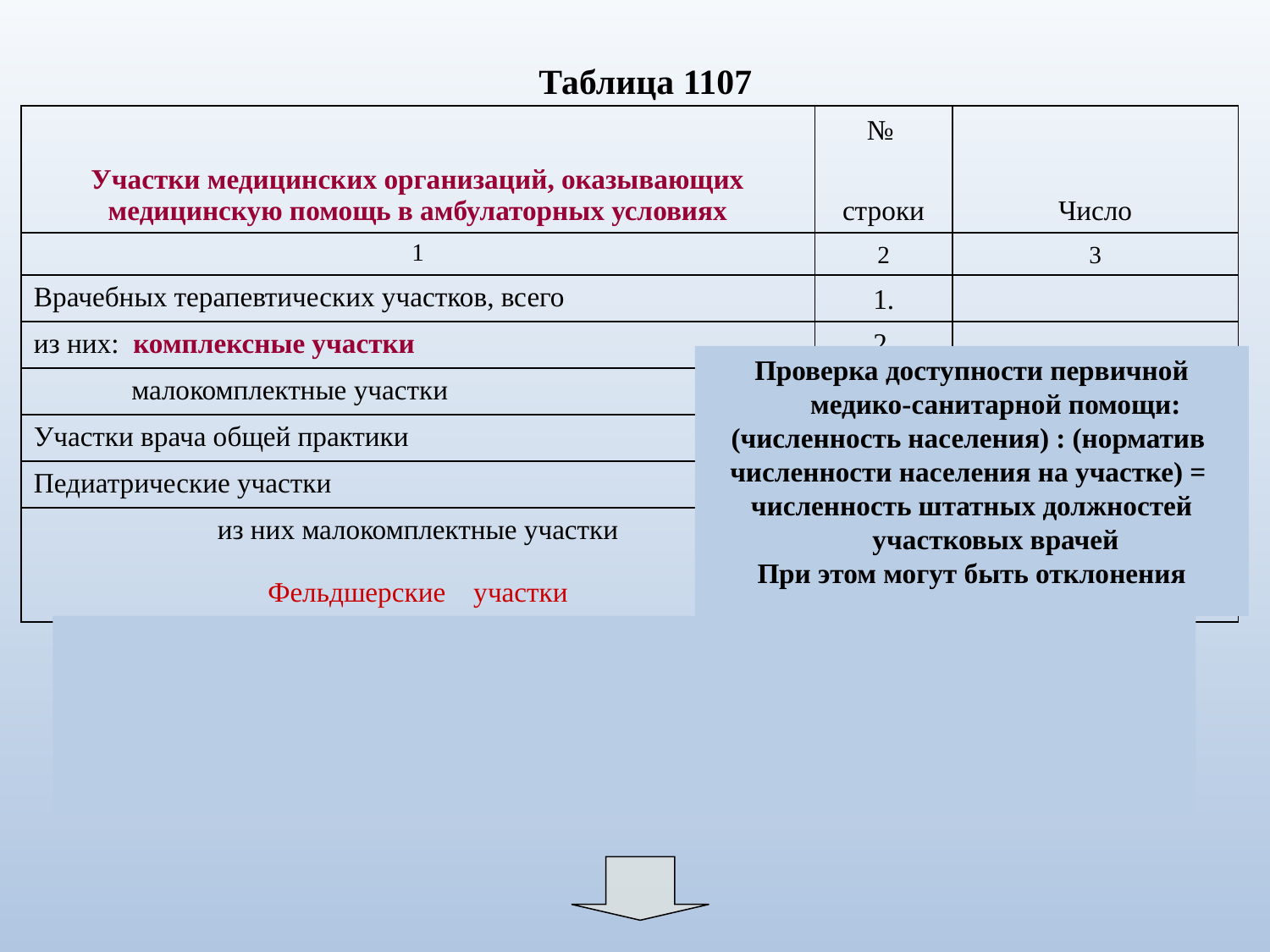

Таблица 1107
| Участки медицинских организаций, оказывающих медицинскую помощь в амбулаторных условиях | № | Число |
| --- | --- | --- |
|  | строки |  |
| 1 | 2 | 3 |
| Врачебных терапевтических участков, всего | 1. |  |
| из них: комплексные участки | 2. |  |
| малокомплектные участки | 3. |  |
| Участки врача общей практики | 4. |  |
| Педиатрические участки | 5. |  |
| из них малокомплектные участки Фельдшерские участки | 6. |  |
Проверка доступности первичной медико-санитарной помощи:
(численность населения) : (норматив
численности населения на участке) =
численность штатных должностей участковых врачей
При этом могут быть отклонения